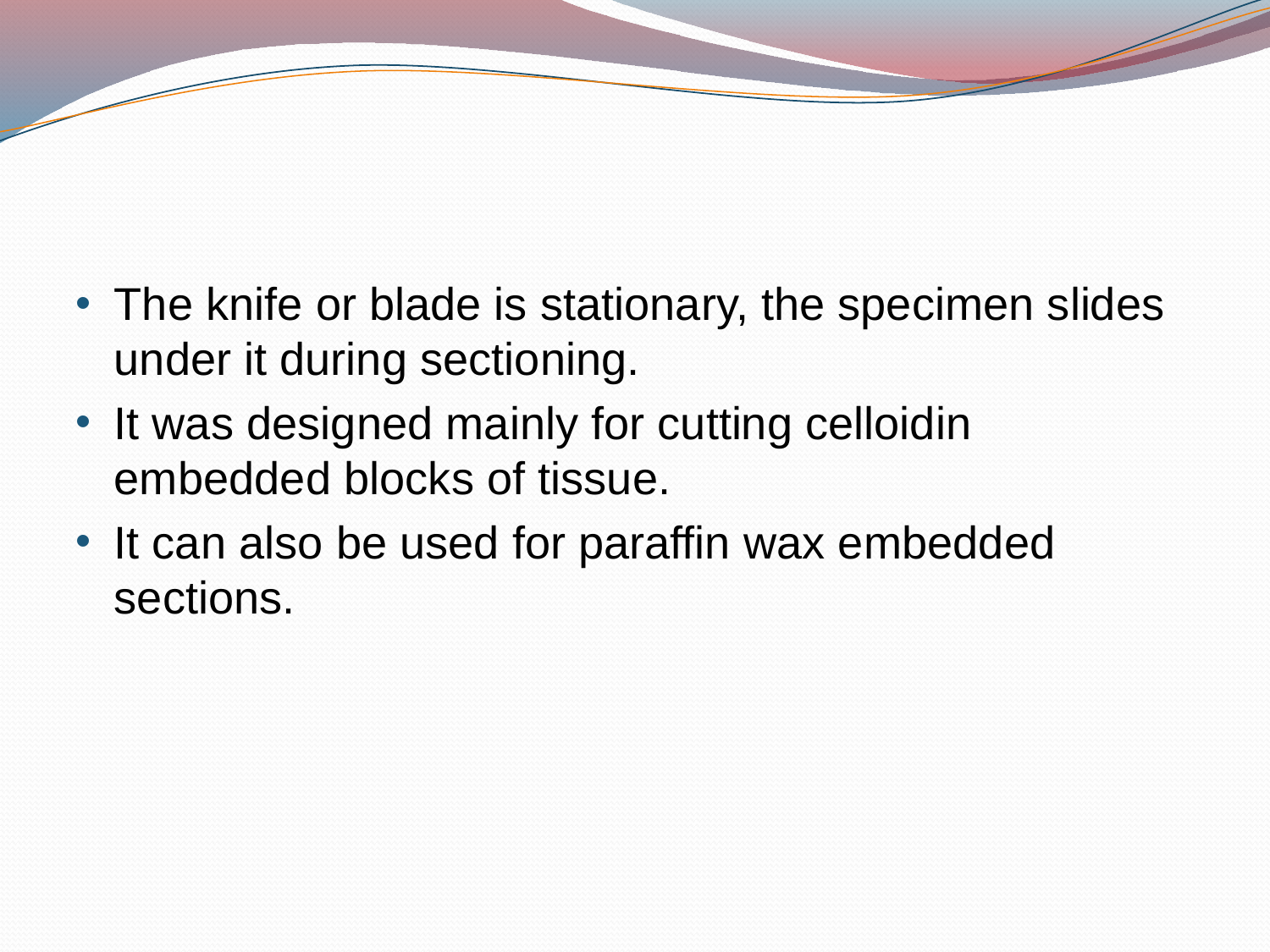

The knife or blade is stationary, the specimen slides under it during sectioning.
It was designed mainly for cutting celloidin embedded blocks of tissue.
It can also be used for paraffin wax embedded sections.